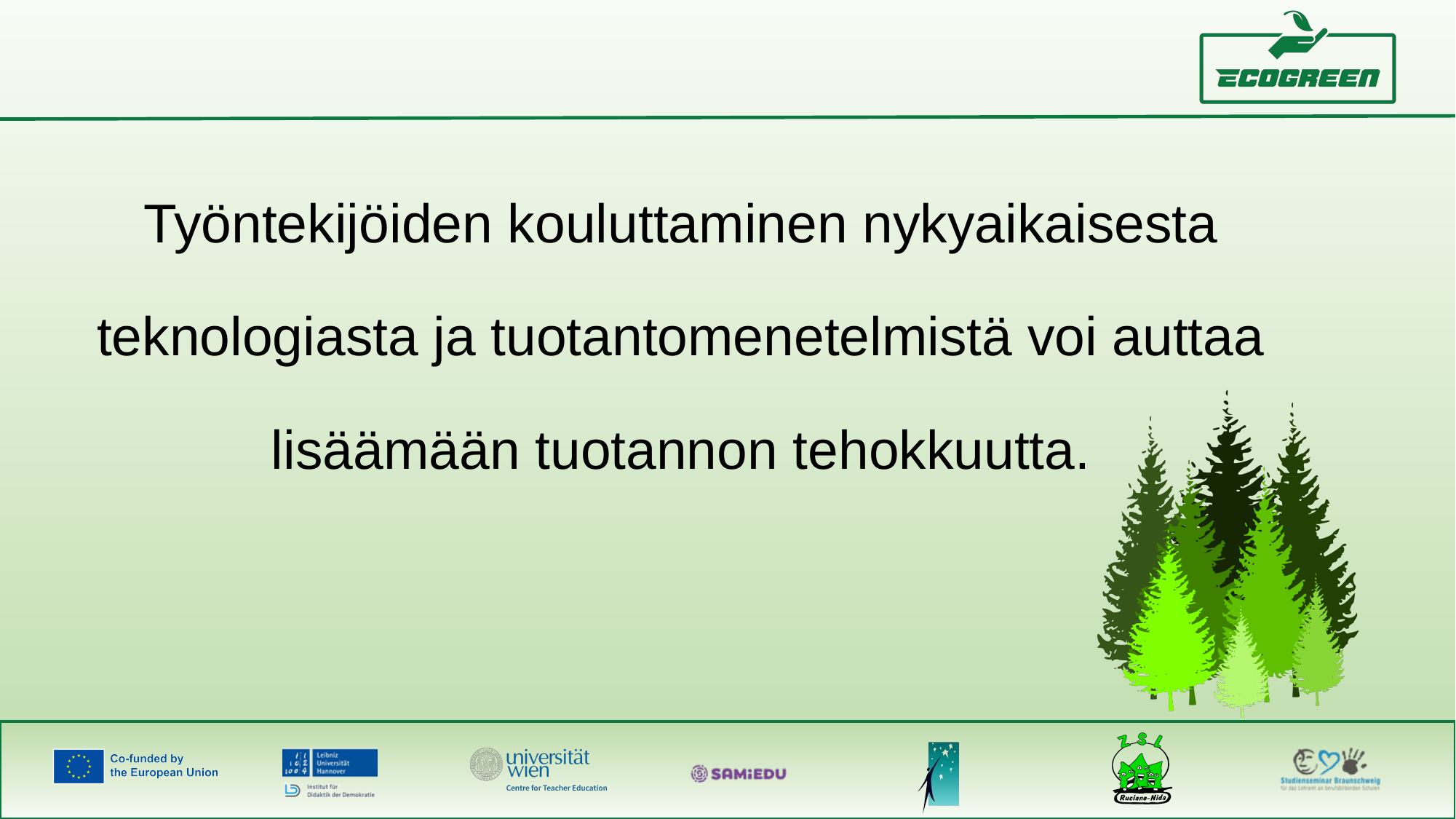

Työntekijöiden kouluttaminen nykyaikaisesta teknologiasta ja tuotantomenetelmistä voi auttaa lisäämään tuotannon tehokkuutta.